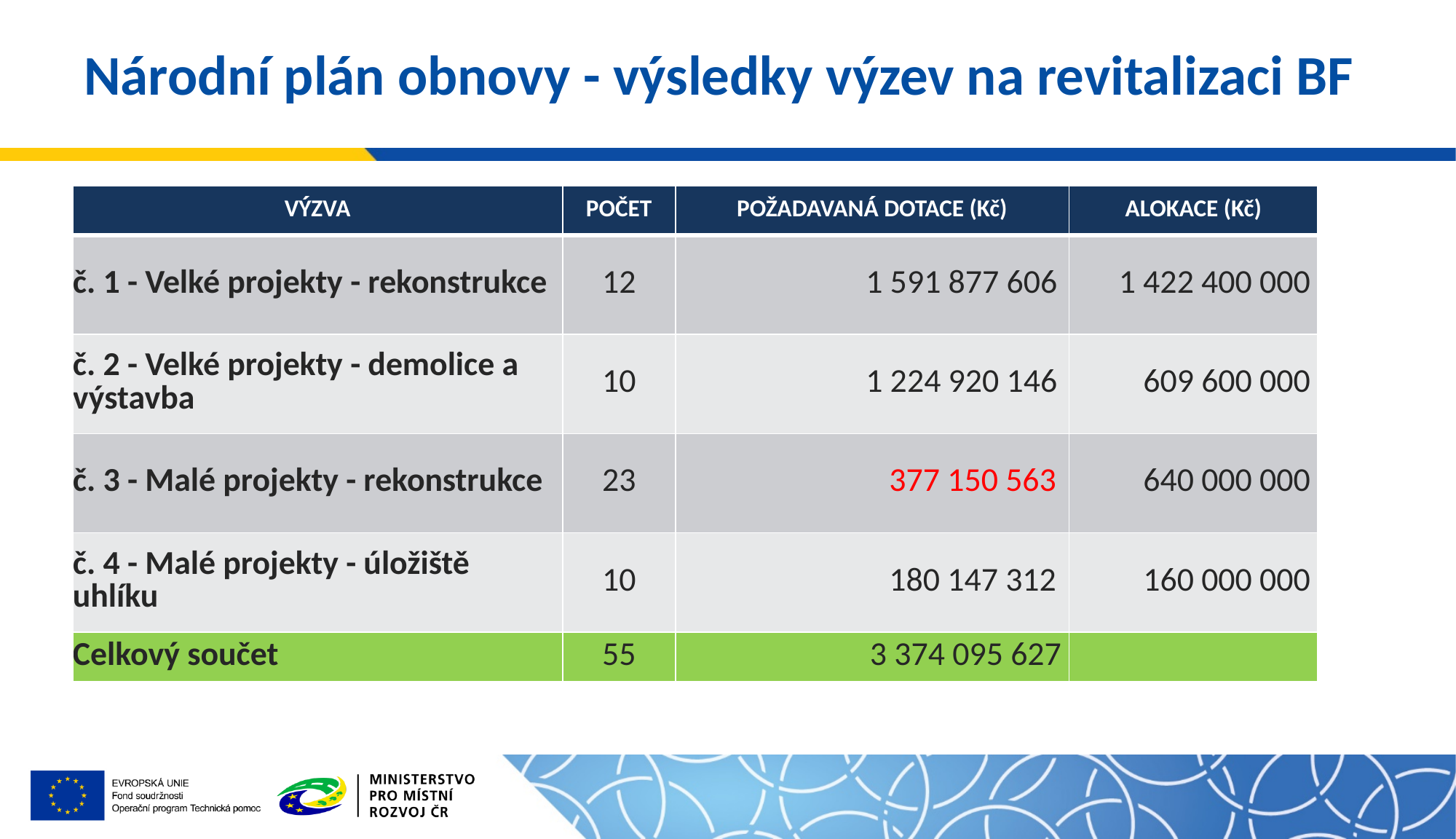

# Národní plán obnovy - výsledky výzev na revitalizaci BF
| VÝZVA | POČET | POŽADAVANÁ DOTACE (Kč) | ALOKACE (Kč) |
| --- | --- | --- | --- |
| č. 1 - Velké projekty - rekonstrukce | 12 | 1 591 877 606 | 1 422 400 000 |
| č. 2 - Velké projekty - demolice a výstavba | 10 | 1 224 920 146 | 609 600 000 |
| č. 3 - Malé projekty - rekonstrukce | 23 | 377 150 563 | 640 000 000 |
| č. 4 - Malé projekty - úložiště uhlíku | 10 | 180 147 312 | 160 000 000 |
| Celkový součet | 55 | 3 374 095 627 |  |